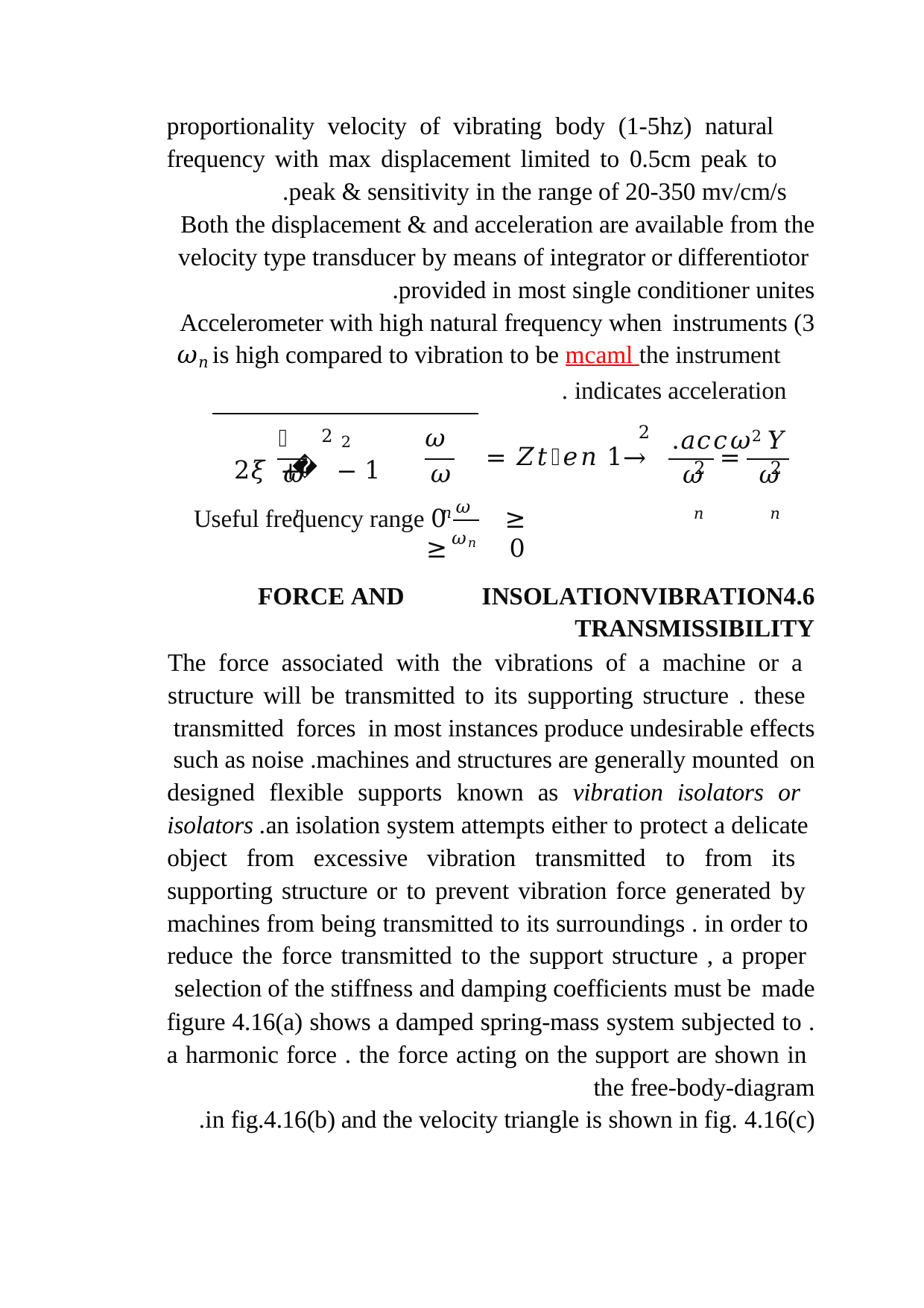

proportionality velocity of vibrating body (1-5hz) natural  frequency with max displacement limited to 0.5cm peak to  peak & sensitivity in the range of 20-350 mv/cm/s.
Both the displacement & and acceleration are available from the
velocity type transducer by means of integrator or differentiotor  provided in most single conditioner unites.
3) Accelerometer with high natural frequency when instruments
𝜔𝑛 is high compared to vibration to be mcaml the instrument  indicates acceleration .
2 2

𝜔
𝜔𝑛
𝜔
2
 	→	1 𝑡𝑕𝑒𝑛	𝑍 =
𝜔2 𝑌	𝑎𝑐𝑐.
=
  1 −		+ 2𝜉
2
2
𝜔𝑛
𝜔𝑛
𝜔𝑛

𝜔
𝜔𝑛
Useful frequency range 0 ≤
≤ 0

4.6	VIBRATION	INSOLATION	AND	FORCE  TRANSMISSIBILITY
The force associated with the vibrations of a machine or a  structure will be transmitted to its supporting structure . these  transmitted  forces  in most instances produce undesirable effects
such as noise .machines and structures are generally mounted on
designed flexible supports known as vibration isolators or  isolators .an isolation system attempts either to protect a delicate  object from excessive vibration transmitted to from its  supporting structure or to prevent vibration force generated by  machines from being transmitted to its surroundings . in order to  reduce the force transmitted to the support structure , a proper  selection of the stiffness and damping coefficients must be made
.figure 4.16(a) shows a damped spring-mass system subjected to  a harmonic force . the force acting on the support are shown in  the free-body-diagram
in fig.4.16(b) and the velocity triangle is shown in fig. 4.16(c).